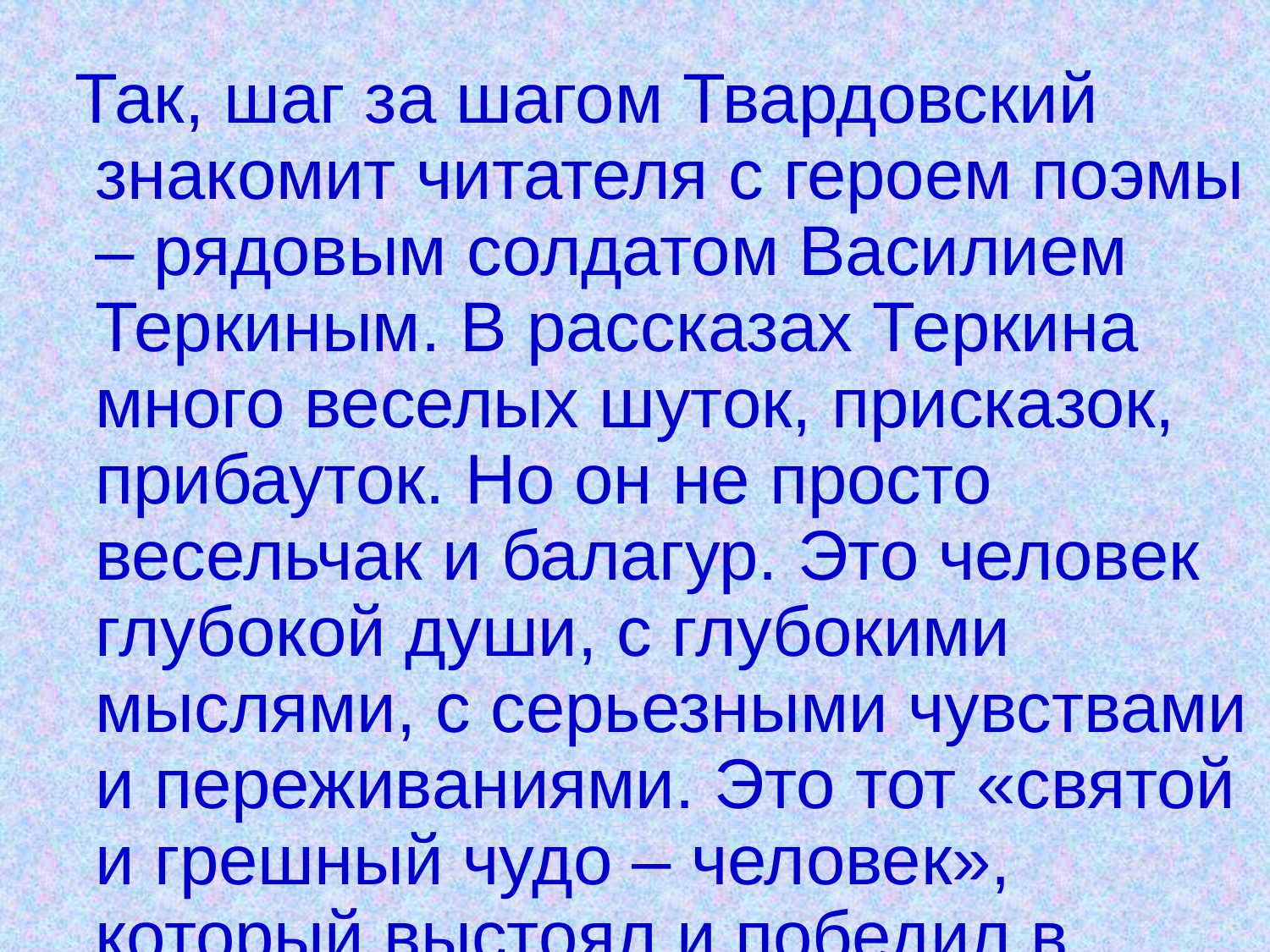

Так, шаг за шагом Твардовский знакомит читателя с героем поэмы – рядовым солдатом Василием Теркиным. В рассказах Теркина много веселых шуток, присказок, прибауток. Но он не просто весельчак и балагур. Это человек глубокой души, с глубокими мыслями, с серьезными чувствами и переживаниями. Это тот «святой и грешный чудо – человек», который выстоял и победил в одной из величайших войн.